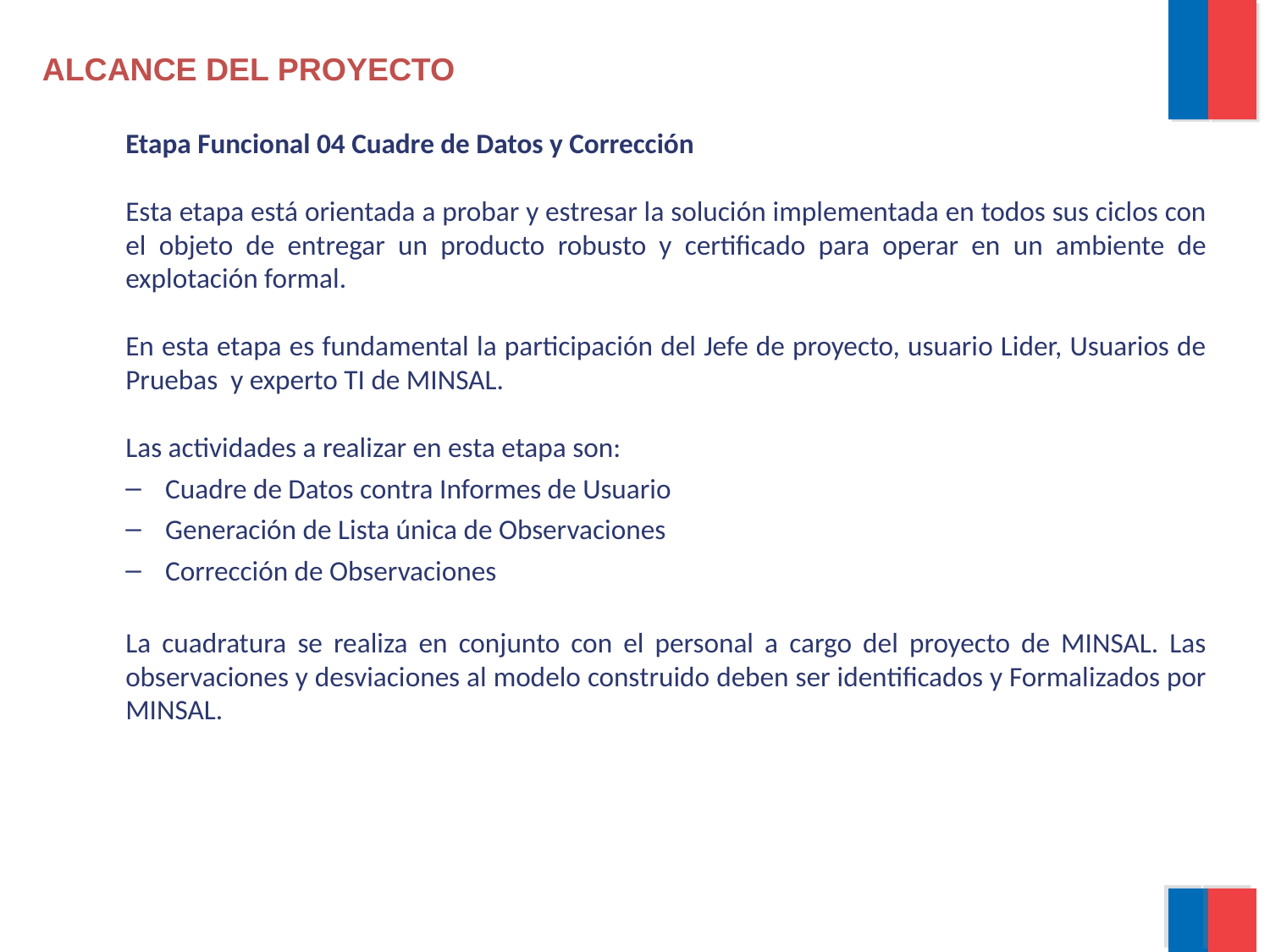

ALCANCE DEL PROYECTO
Etapa Funcional 04 Cuadre de Datos y Corrección

Esta etapa está orientada a probar y estresar la solución implementada en todos sus ciclos con el objeto de entregar un producto robusto y certificado para operar en un ambiente de explotación formal.

En esta etapa es fundamental la participación del Jefe de proyecto, usuario Lider, Usuarios de Pruebas  y experto TI de MINSAL.

Las actividades a realizar en esta etapa son:
Cuadre de Datos contra Informes de Usuario
Generación de Lista única de Observaciones
Corrección de Observaciones

La cuadratura se realiza en conjunto con el personal a cargo del proyecto de MINSAL. Las observaciones y desviaciones al modelo construido deben ser identificados y Formalizados por MINSAL.